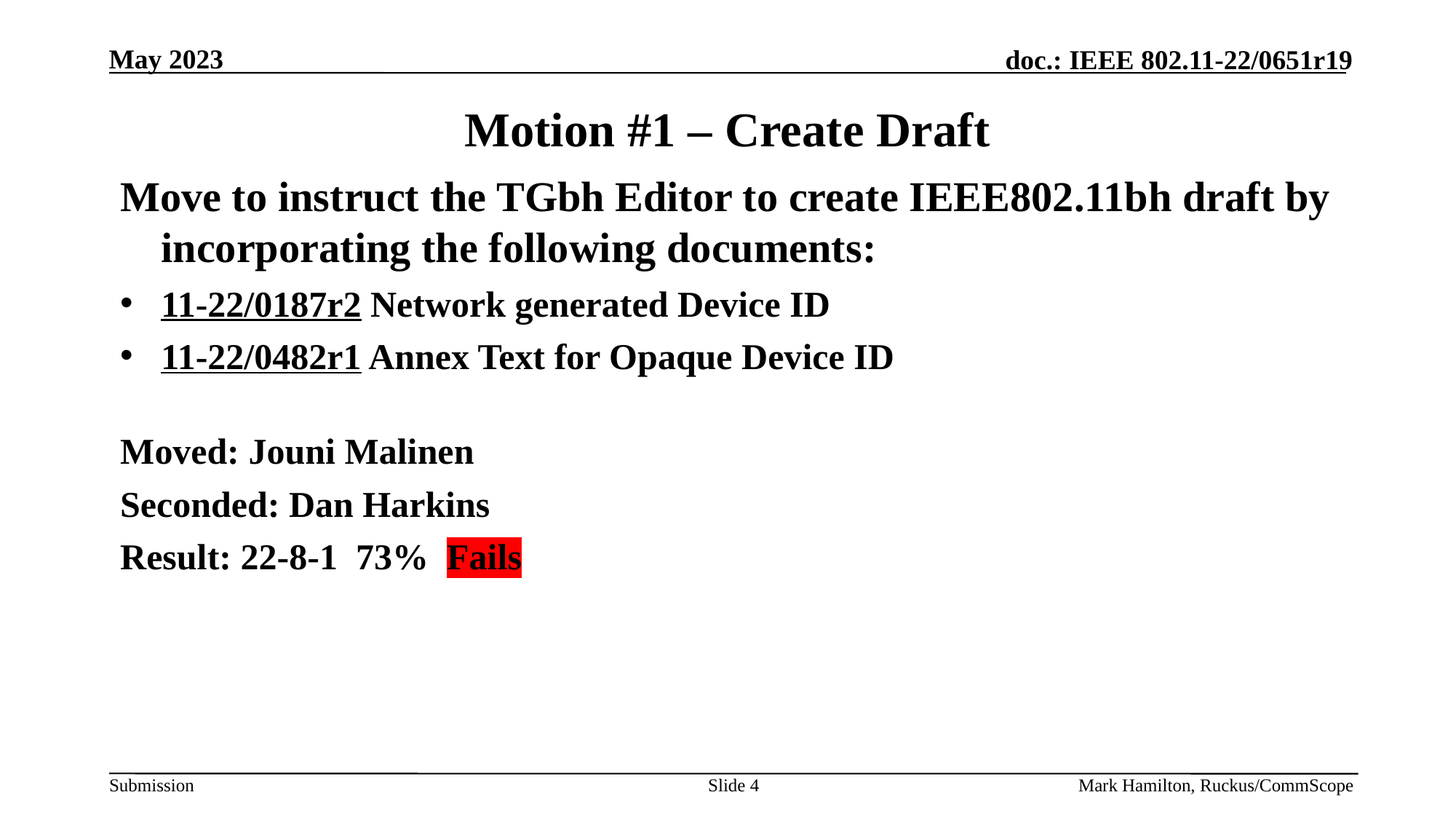

# Motion #1 – Create Draft
Move to instruct the TGbh Editor to create IEEE802.11bh draft by incorporating the following documents:
11-22/0187r2 Network generated Device ID
11-22/0482r1 Annex Text for Opaque Device ID

Moved: Jouni Malinen
Seconded: Dan Harkins
Result: 22-8-1  73%  Fails
Slide 4